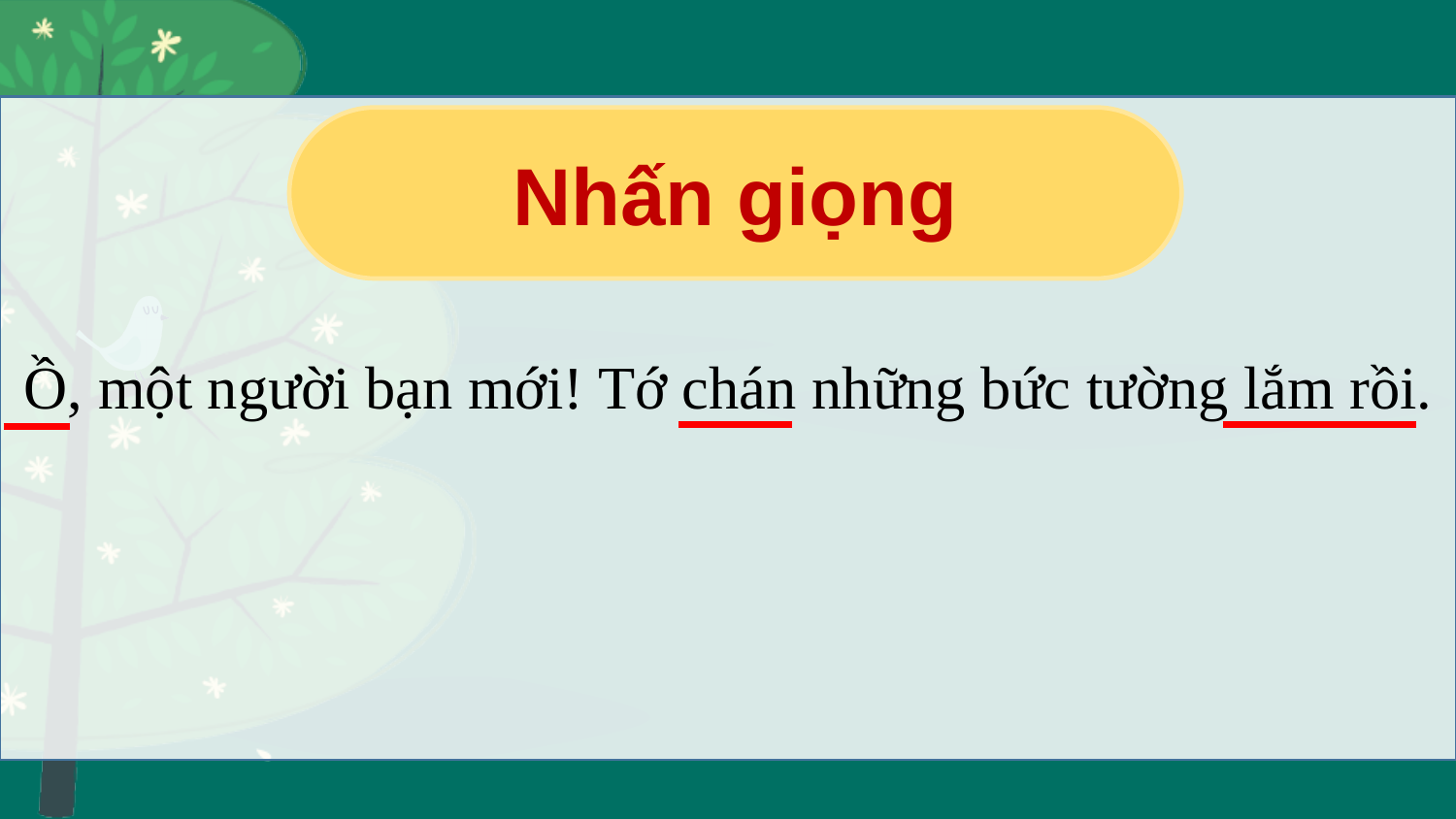

Nhấn giọng
Ồ, một người bạn mới! Tớ chán những bức tường lắm rồi.